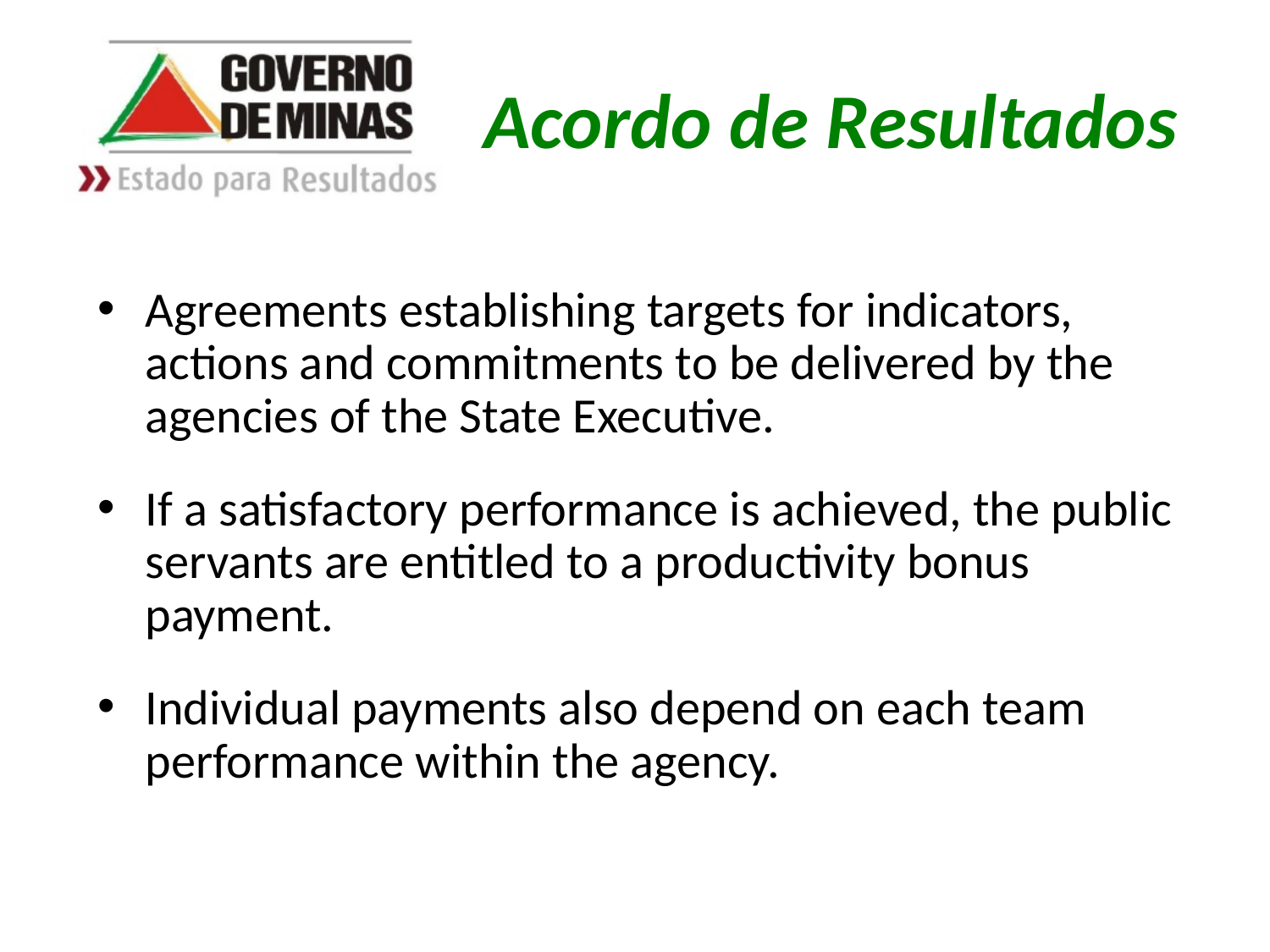

# Acordo de Resultados
Agreements establishing targets for indicators, actions and commitments to be delivered by the agencies of the State Executive.
If a satisfactory performance is achieved, the public servants are entitled to a productivity bonus payment.
Individual payments also depend on each team performance within the agency.